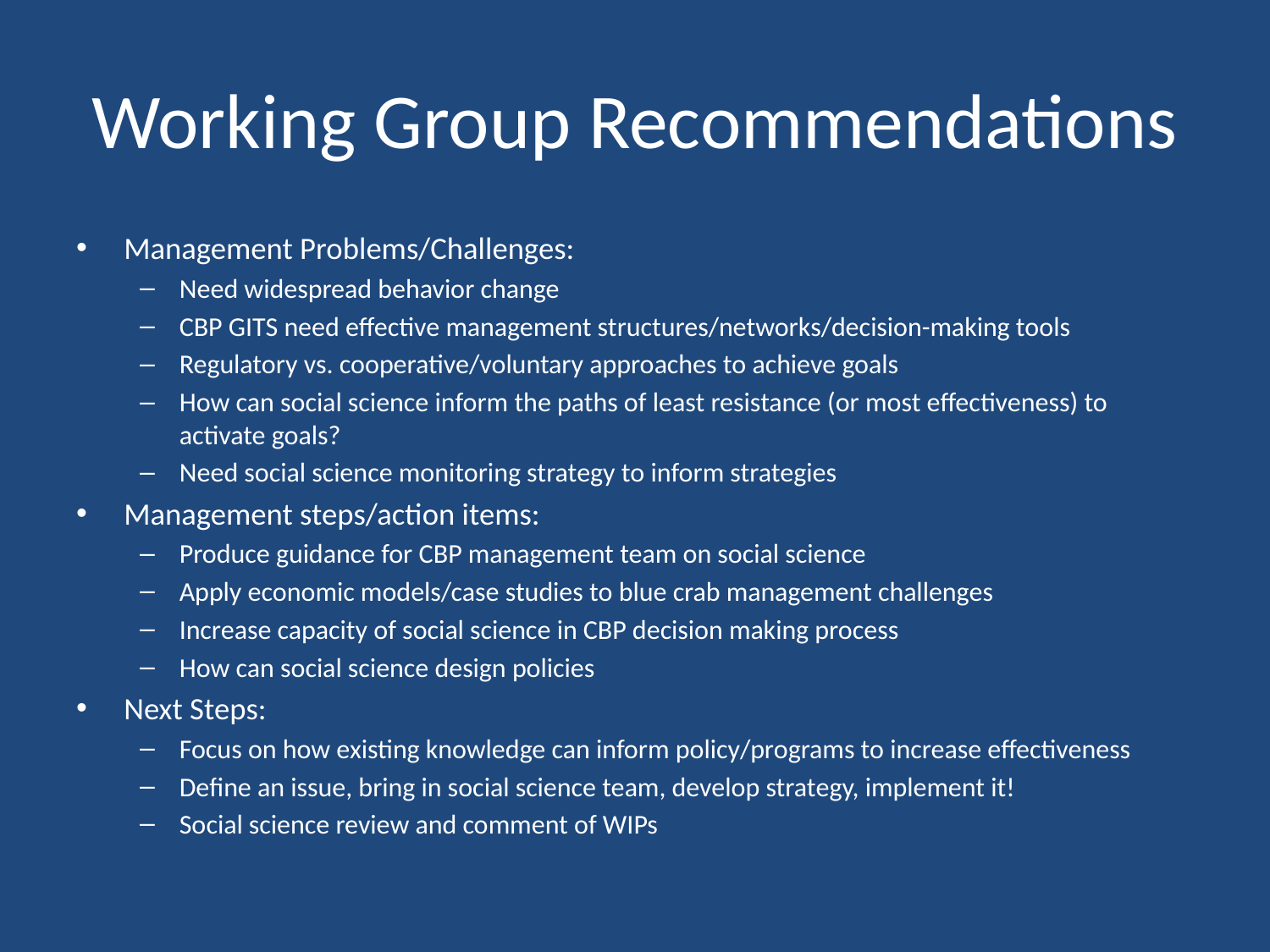

# Working Group Recommendations
Management Problems/Challenges:
Need widespread behavior change
CBP GITS need effective management structures/networks/decision-making tools
Regulatory vs. cooperative/voluntary approaches to achieve goals
How can social science inform the paths of least resistance (or most effectiveness) to activate goals?
Need social science monitoring strategy to inform strategies
Management steps/action items:
Produce guidance for CBP management team on social science
Apply economic models/case studies to blue crab management challenges
Increase capacity of social science in CBP decision making process
How can social science design policies
Next Steps:
Focus on how existing knowledge can inform policy/programs to increase effectiveness
Define an issue, bring in social science team, develop strategy, implement it!
Social science review and comment of WIPs